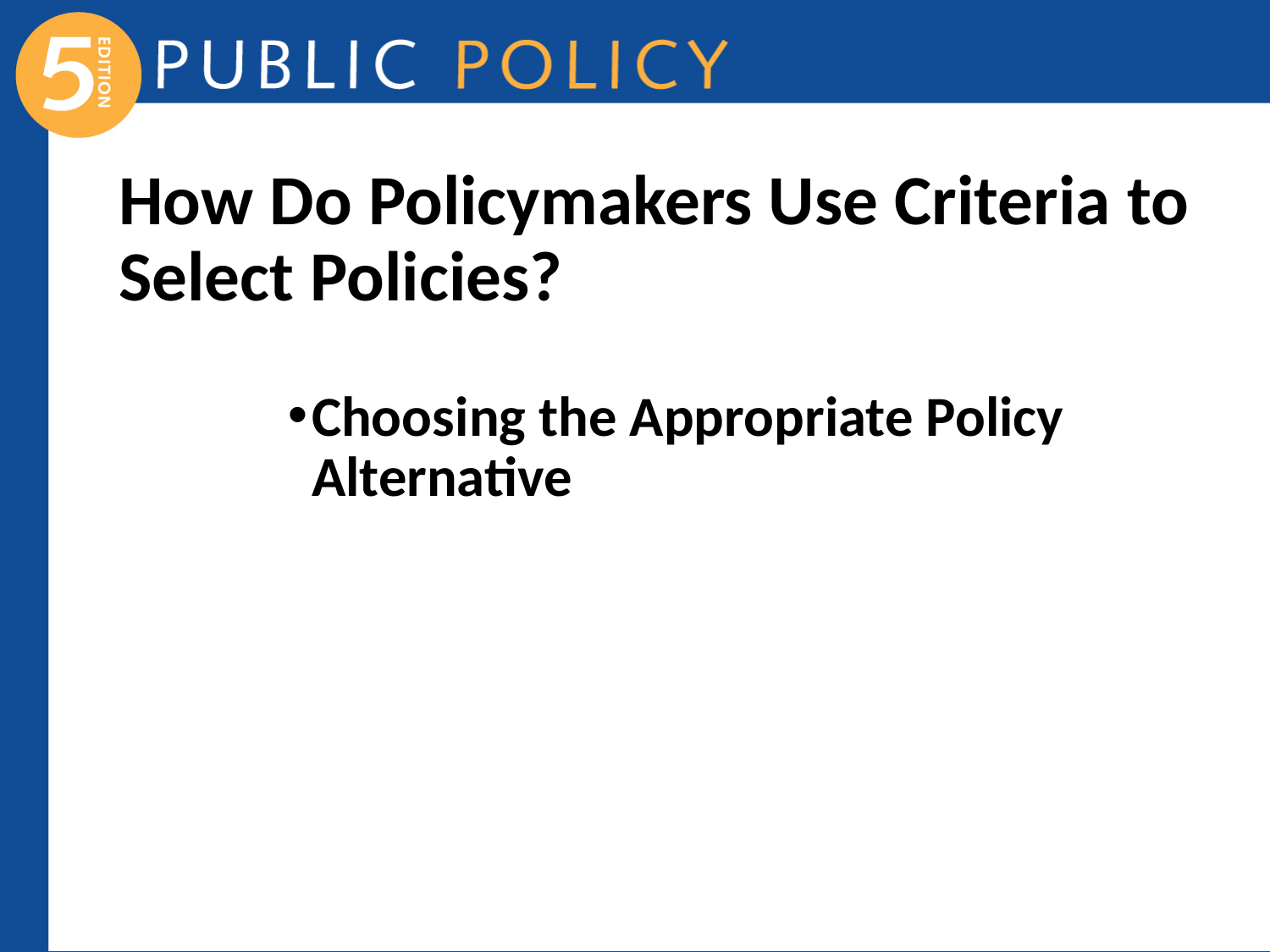

# How Do Policymakers Use Criteria to Select Policies?
Choosing the Appropriate Policy Alternative